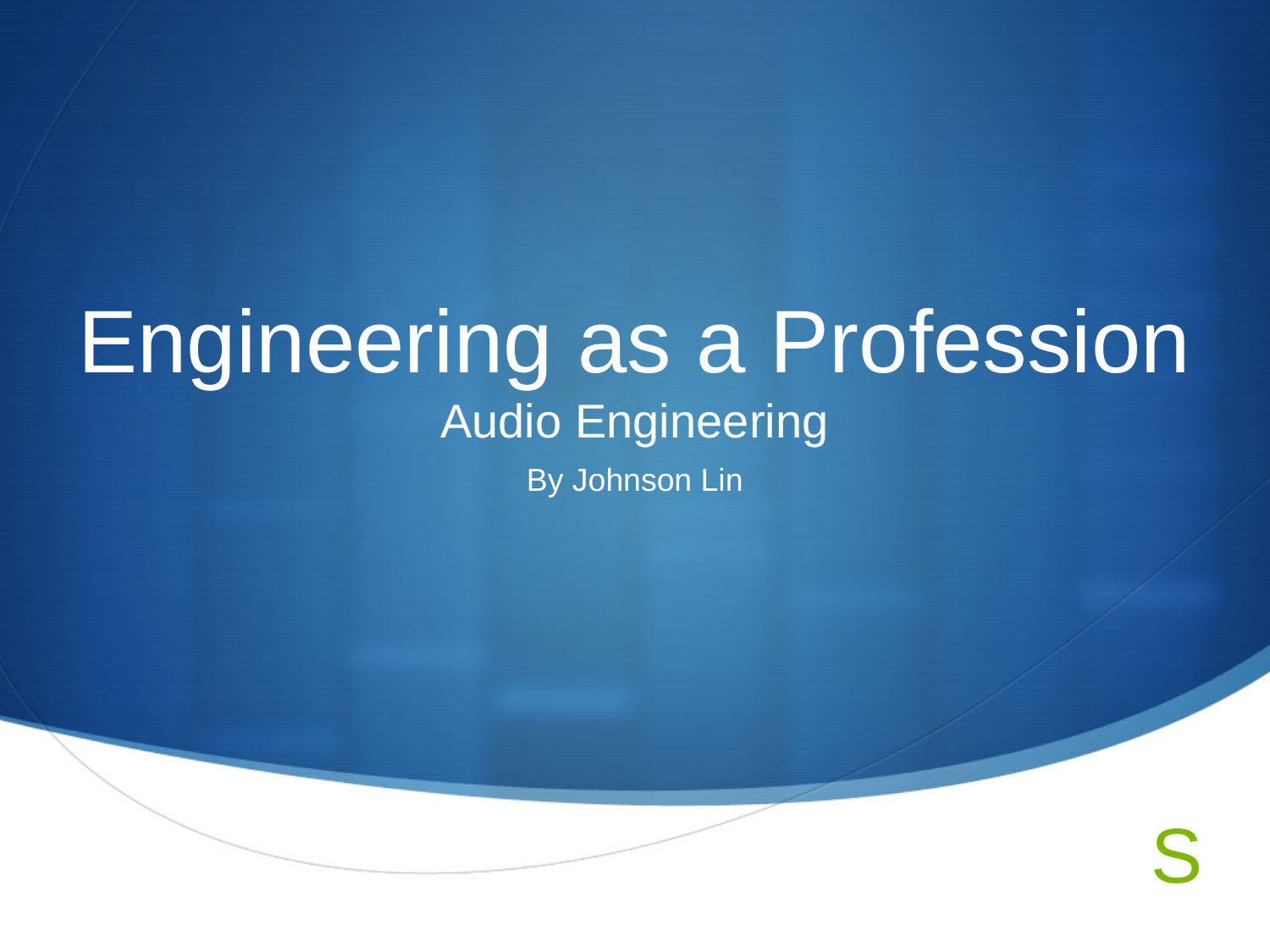

# Engineering as a Profession Audio Engineering
By Johnson Lin